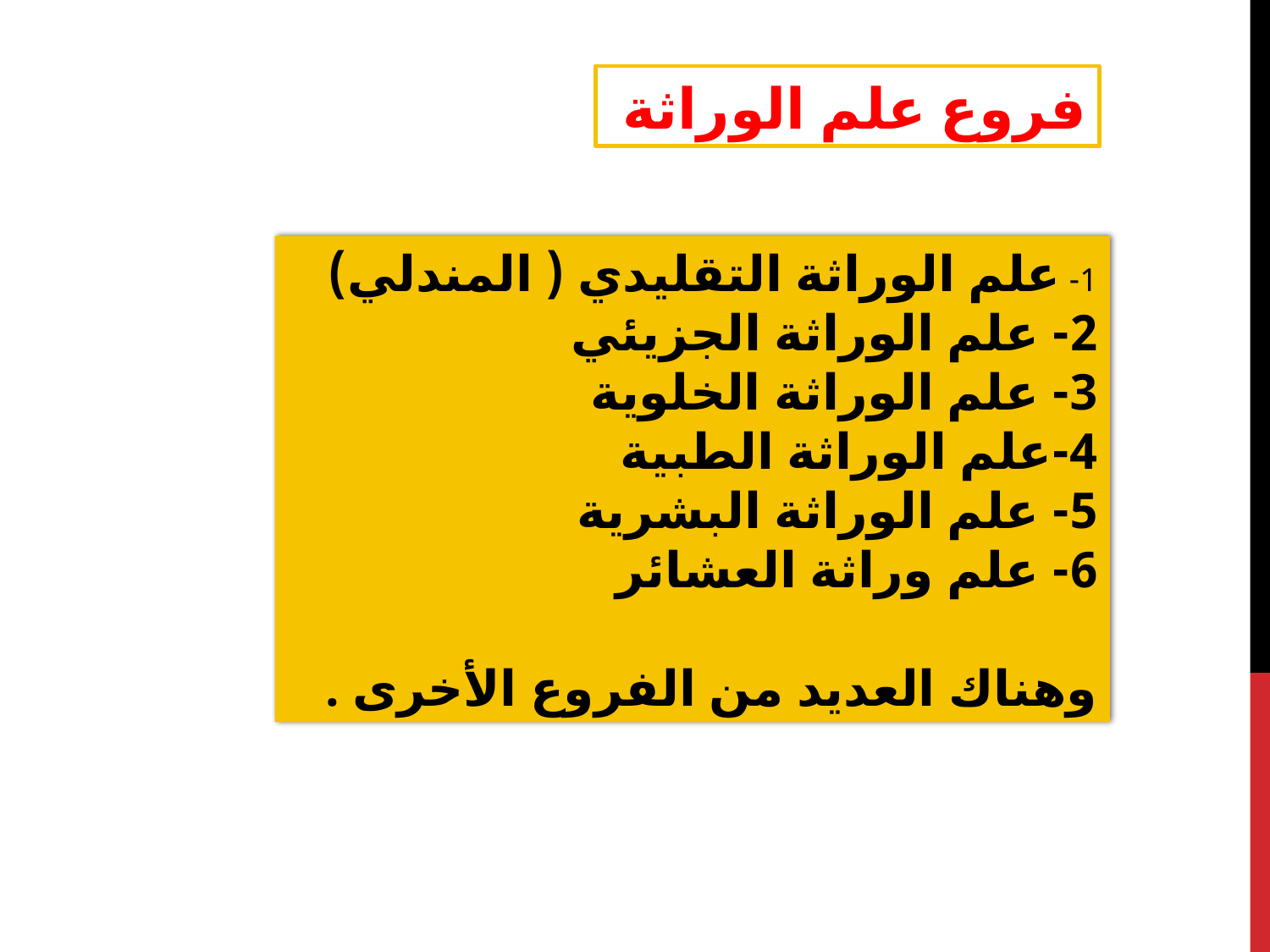

فروع علم الوراثة
1- علم الوراثة التقليدي ( المندلي)
2- علم الوراثة الجزيئي
3- علم الوراثة الخلوية
4-علم الوراثة الطبية
5- علم الوراثة البشرية
6- علم وراثة العشائر

وهناك العديد من الفروع الأخرى .